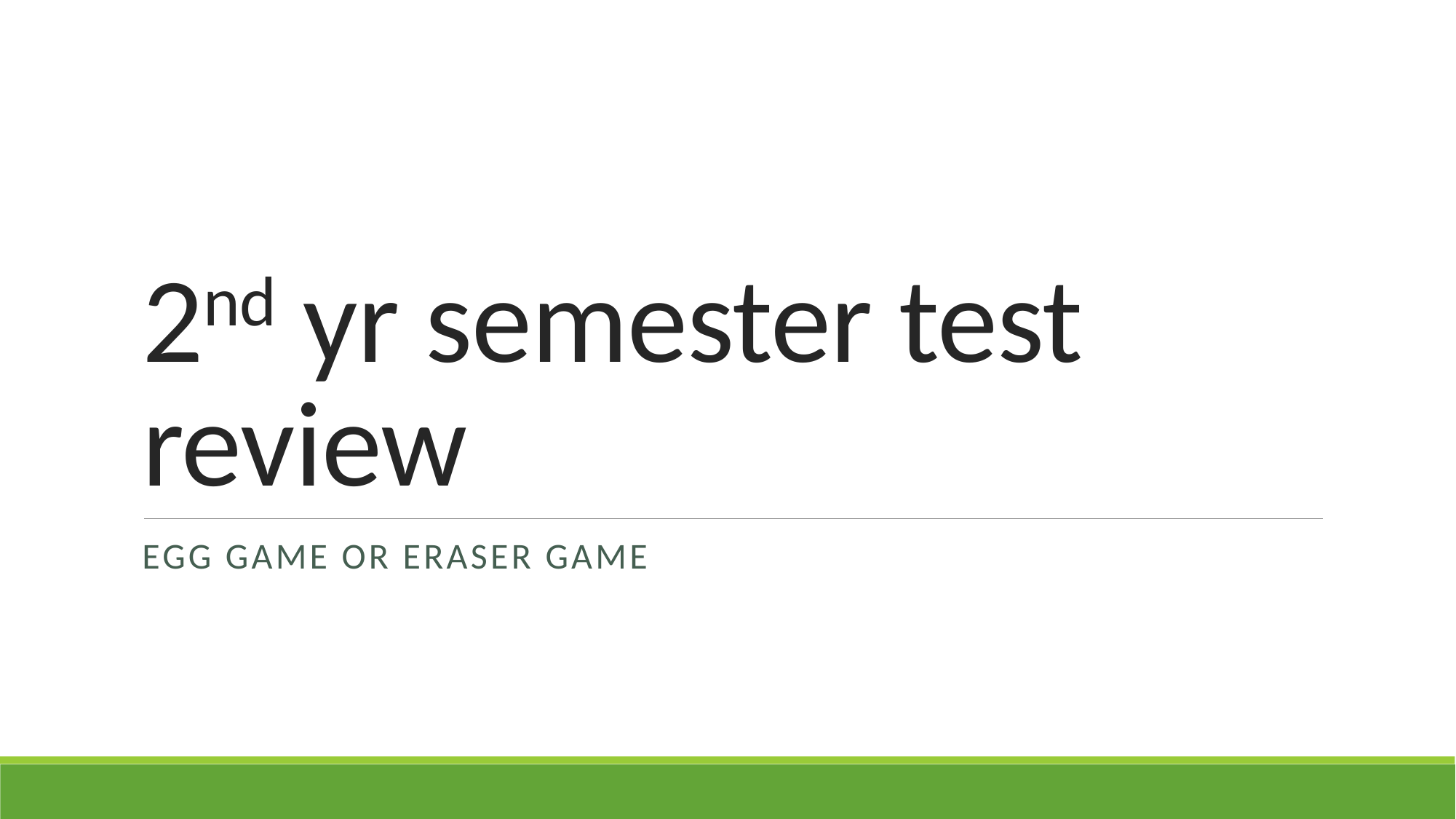

# 2nd yr semester test review
Egg game or eraser game